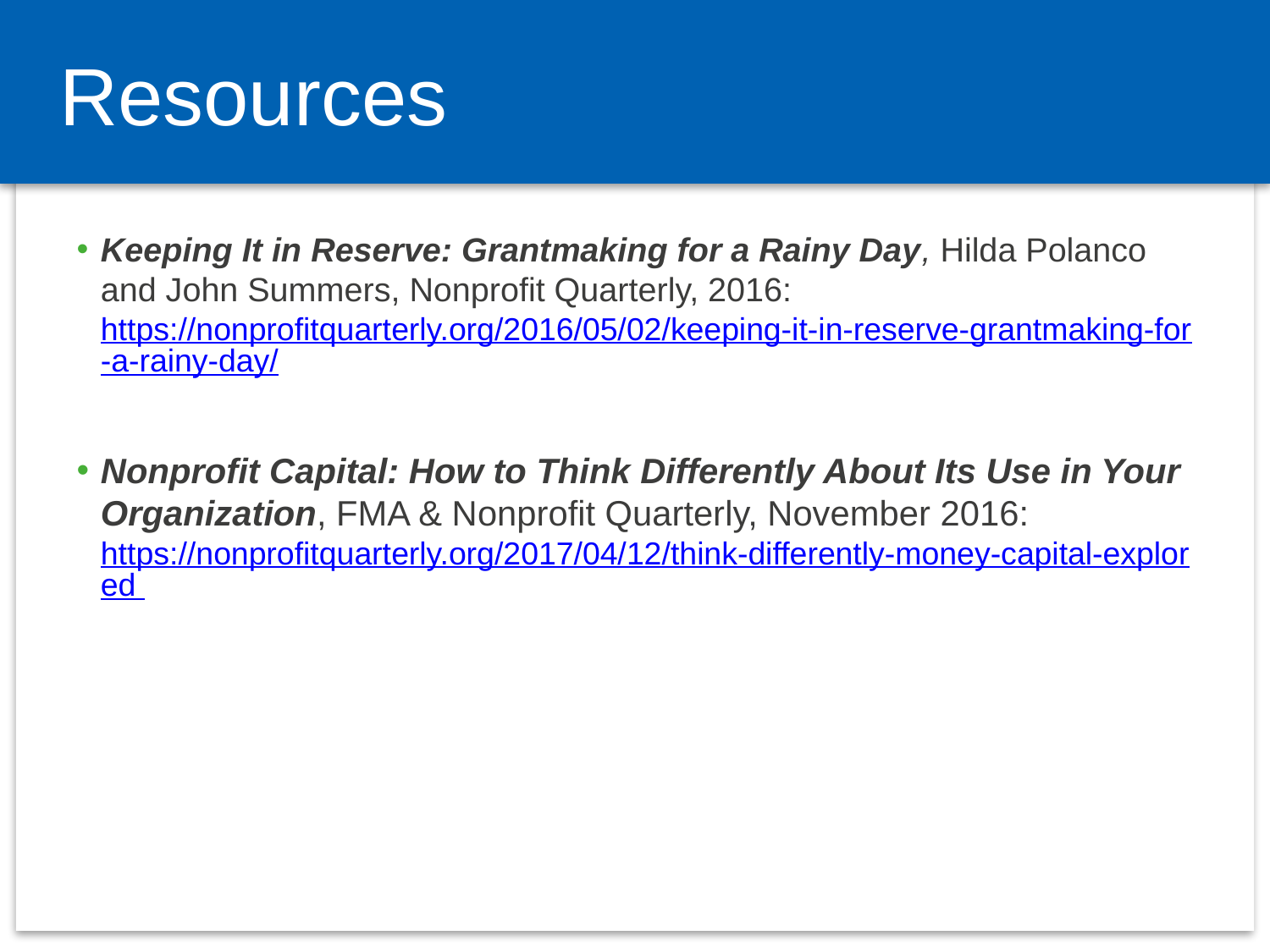

Resources
Resources: Full Cost
Keeping It in Reserve: Grantmaking for a Rainy Day, Hilda Polanco and John Summers, Nonprofit Quarterly, 2016: https://nonprofitquarterly.org/2016/05/02/keeping-it-in-reserve-grantmaking-for-a-rainy-day/
Nonprofit Capital: How to Think Differently About Its Use in Your Organization, FMA & Nonprofit Quarterly, November 2016:  https://nonprofitquarterly.org/2017/04/12/think-differently-money-capital-explored